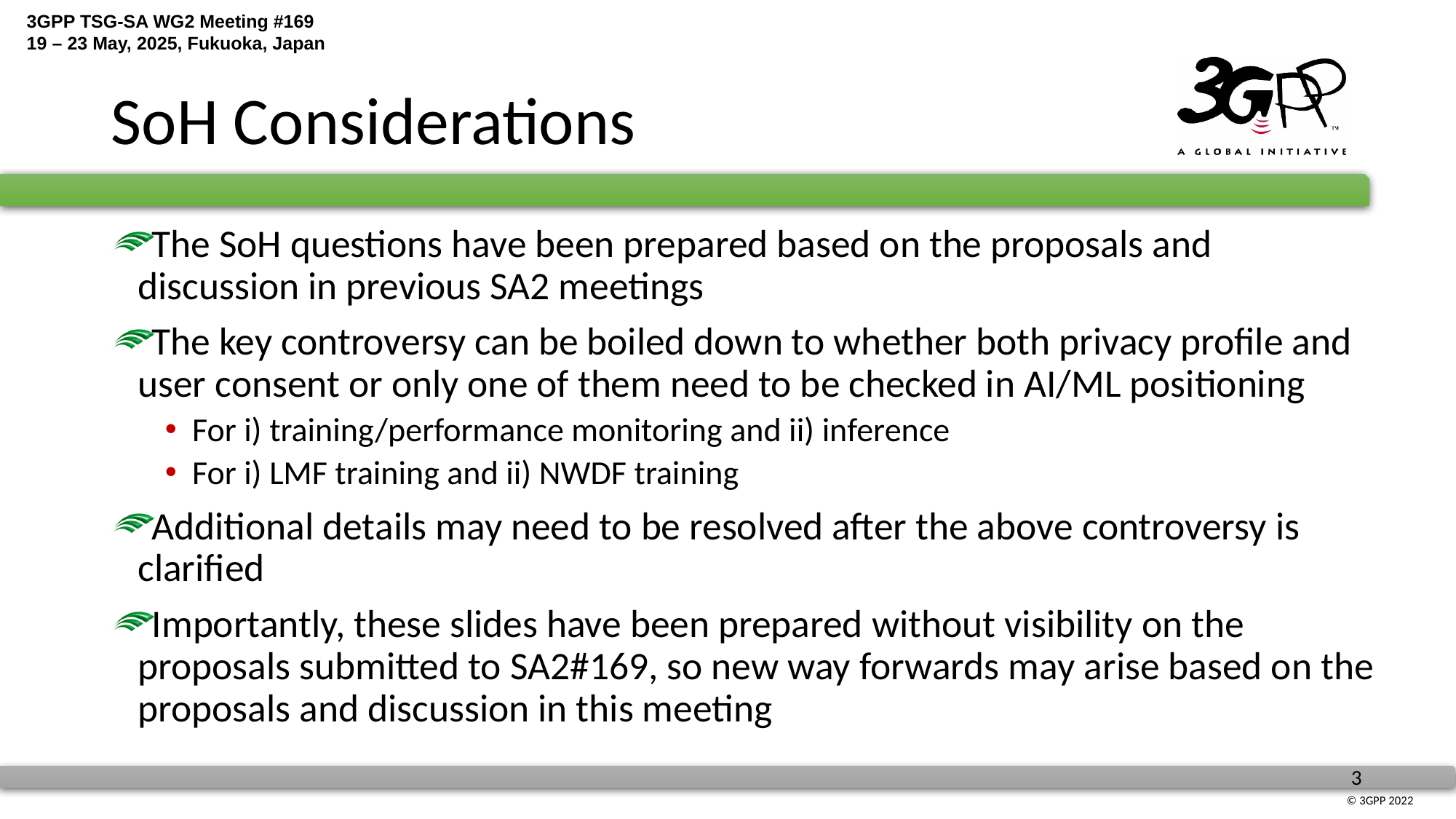

# SoH Considerations
The SoH questions have been prepared based on the proposals and discussion in previous SA2 meetings
The key controversy can be boiled down to whether both privacy profile and user consent or only one of them need to be checked in AI/ML positioning
For i) training/performance monitoring and ii) inference
For i) LMF training and ii) NWDF training
Additional details may need to be resolved after the above controversy is clarified
Importantly, these slides have been prepared without visibility on the proposals submitted to SA2#169, so new way forwards may arise based on the proposals and discussion in this meeting